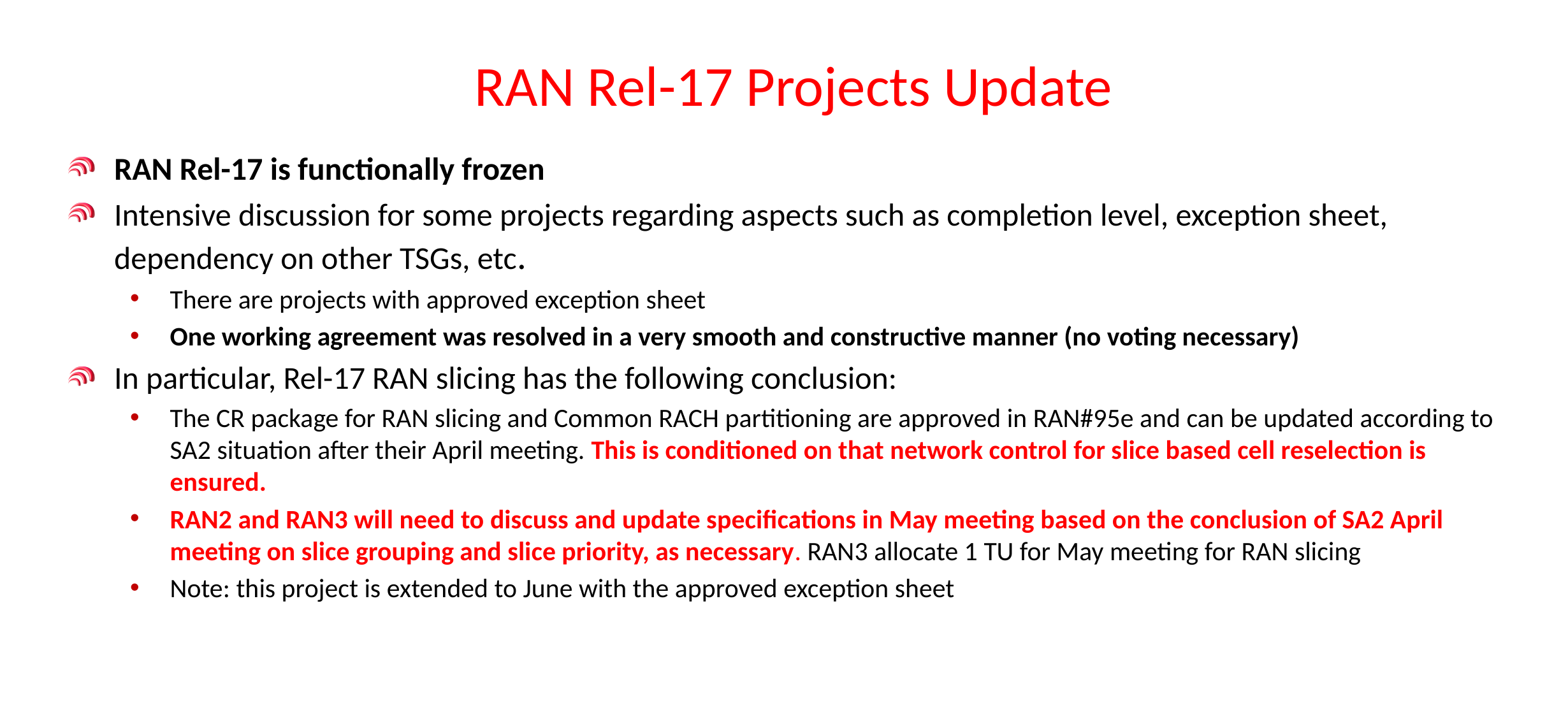

# RAN Rel-17 Projects Update
RAN Rel-17 is functionally frozen
Intensive discussion for some projects regarding aspects such as completion level, exception sheet, dependency on other TSGs, etc.
There are projects with approved exception sheet
One working agreement was resolved in a very smooth and constructive manner (no voting necessary)
In particular, Rel-17 RAN slicing has the following conclusion:
The CR package for RAN slicing and Common RACH partitioning are approved in RAN#95e and can be updated according to SA2 situation after their April meeting. This is conditioned on that network control for slice based cell reselection is ensured.
RAN2 and RAN3 will need to discuss and update specifications in May meeting based on the conclusion of SA2 April meeting on slice grouping and slice priority, as necessary. RAN3 allocate 1 TU for May meeting for RAN slicing
Note: this project is extended to June with the approved exception sheet